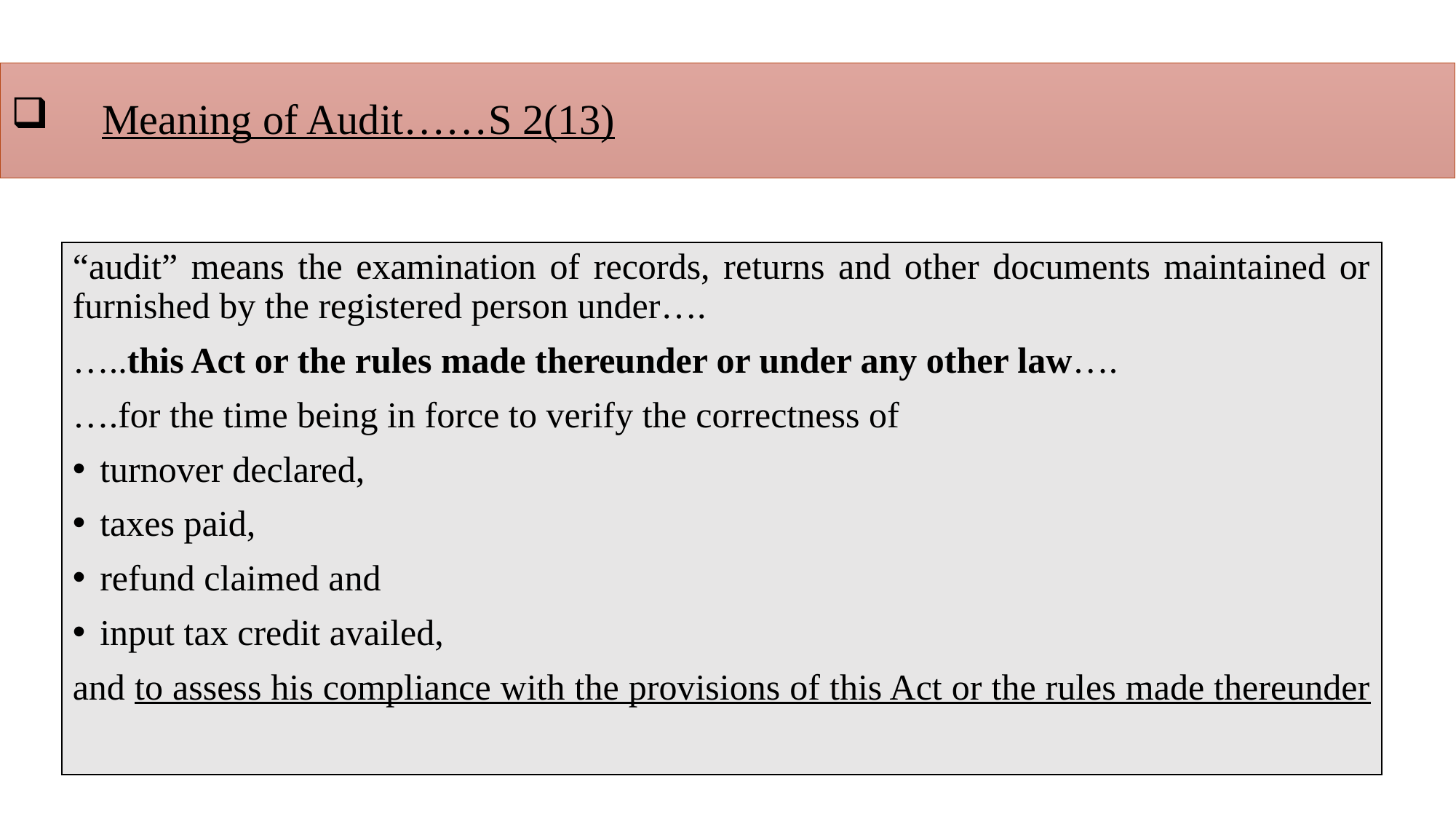

# Meaning of Audit……S 2(13)
“audit” means the examination of records, returns and other documents maintained or furnished by the registered person under….
…..this Act or the rules made thereunder or under any other law….
….for the time being in force to verify the correctness of
turnover declared,
taxes paid,
refund claimed and
input tax credit availed,
and to assess his compliance with the provisions of this Act or the rules made thereunder